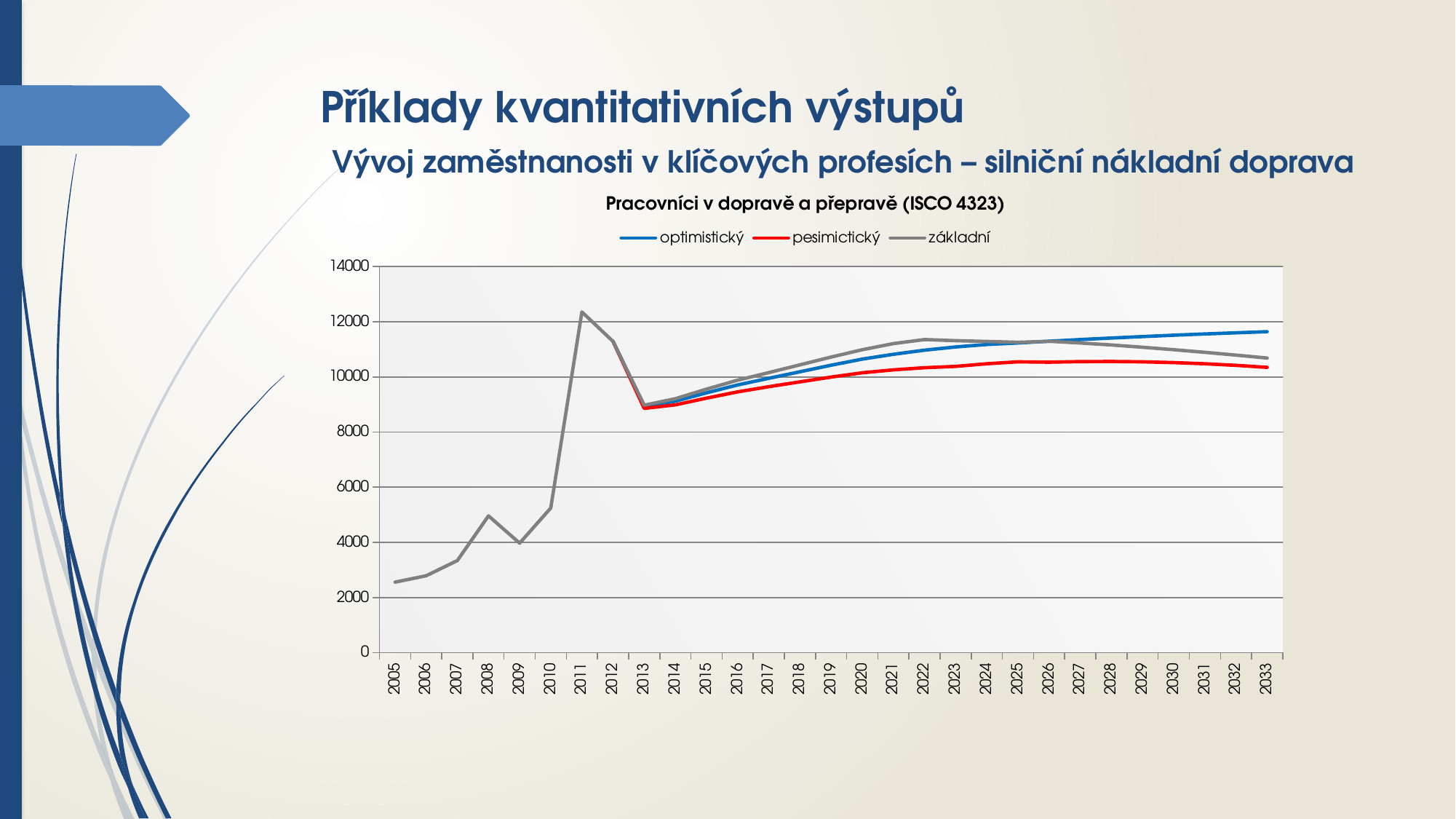

# Příklady kvantitativních výstupů Vývoj zaměstnanosti v klíčových profesích – silniční nákladní doprava

### Chart: Pracovníci v dopravě a přepravě (ISCO 4323)

| Category | optimistický | pesimictický | základní |
|---|---|---|---|
| 2005 | None | None | 2556.0 |
| 2006 | None | None | 2788.0 |
| 2007 | None | None | 3338.0 |
| 2008 | None | None | 4959.848354669633 |
| 2009 | None | None | 3970.0 |
| 2010 | None | None | 5245.0 |
| 2011 | None | None | 12356.0 |
| 2012 | 11286.0 | 11286.0 | 11286.0 |
| 2013 | 8927.285217490504 | 8859.432622285025 | 8973.93387669427 |
| 2014 | 9119.312530148947 | 8987.309858232215 | 9210.064367091709 |
| 2015 | 9424.055980966665 | 9229.972574742902 | 9557.488322745663 |
| 2016 | 9708.95543834672 | 9458.111430782441 | 9881.41069354706 |
| 2017 | 9949.670836479041 | 9646.372038697627 | 10158.188759953728 |
| 2018 | 10186.940721437279 | 9820.444262411635 | 10438.90703701746 |
| 2019 | 10424.761890107762 | 9993.871207234517 | 10720.999234583054 |
| 2020 | 10645.25144372947 | 10149.488255415237 | 10986.088635695429 |
| 2021 | 10820.648315175918 | 10255.40862482299 | 11209.250602293525 |
| 2022 | 10969.334051721336 | 10334.362341546674 | 11354.913234468215 |
| 2023 | 11087.175595489225 | 10382.882335961207 | 11314.400291701017 |
| 2024 | 11175.684468057754 | 10478.029600149215 | 11286.901847603325 |
| 2025 | 11230.143271913716 | 10548.29201438481 | 11254.976564754465 |
| 2026 | 11294.111427225032 | 10535.007855120433 | 11292.16754408539 |
| 2027 | 11354.88449062712 | 10555.436275521399 | 11230.34963507398 |
| 2028 | 11411.178575657967 | 10559.557162809288 | 11158.108848268846 |
| 2029 | 11463.036481337234 | 10547.34096578683 | 11076.504084473649 |
| 2030 | 11511.805473769024 | 10519.980565415986 | 10987.702074459952 |
| 2031 | 11557.514591131256 | 10477.465161950238 | 10892.454617676705 |
| 2032 | 11600.192681238674 | 10419.804873409787 | 10791.423398754248 |
| 2033 | 11639.868402597613 | 10347.030140121196 | 10685.19607065483 |